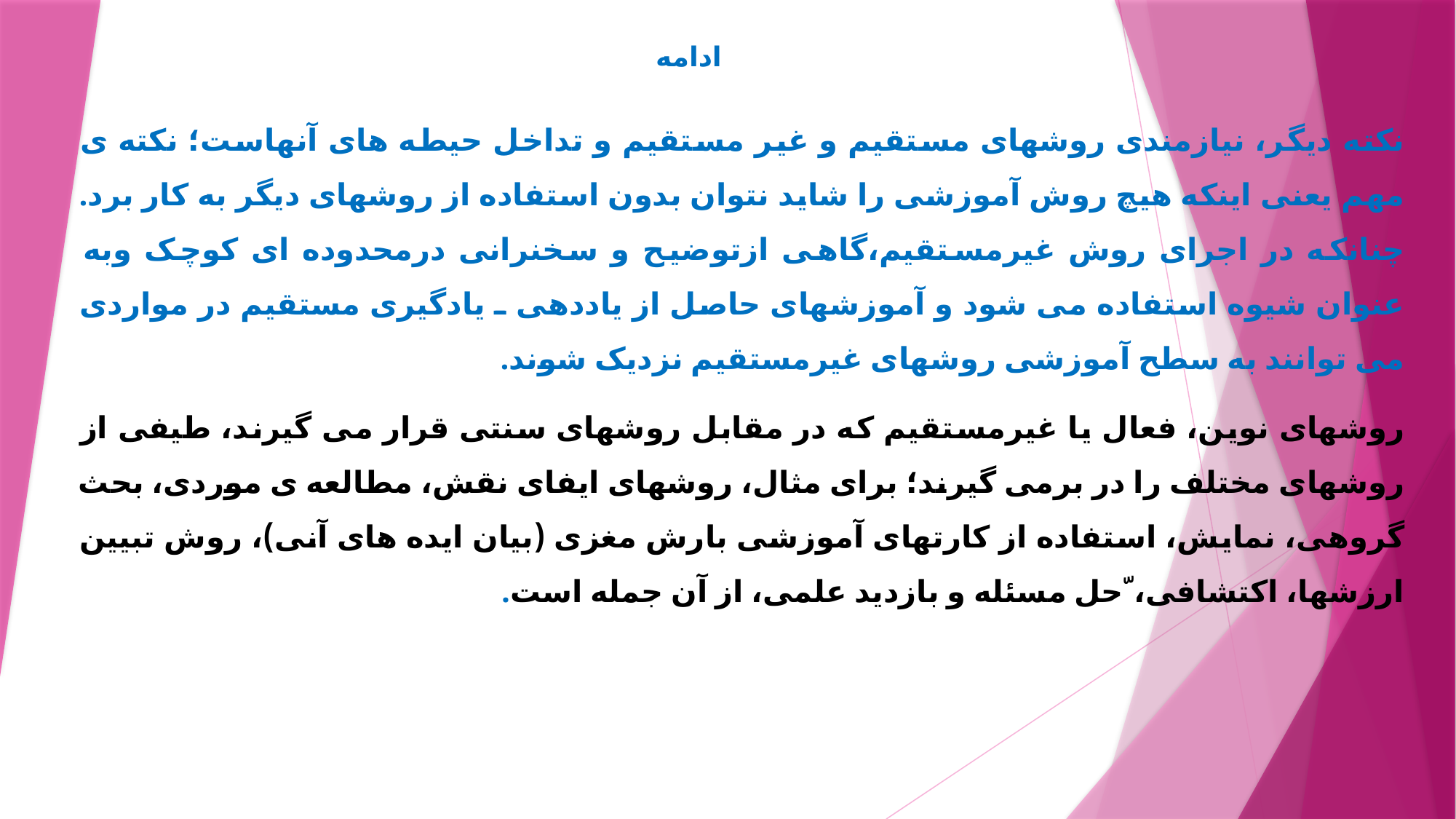

ادامه
نکته ديگر، نيازمندی روشهای مستقيم و غير مستقيم و تداخل حيطه های آنهاست؛ نکته ی مهم يعنی اينکه هيچ روش آموزشی را شايد نتوان بدون استفاده از روشهای ديگر به کار برد. چنانکه در اجرای روش غيرمستقيم،گاهی ازتوضيح و سخنرانی درمحدوده ای کوچک وبه عنوان شيوه استفاده می شود و آموزشهای حاصل از ياددهی ـ يادگيری مستقيم در مواردی می توانند به سطح آموزشی روشهای غيرمستقيم نزديک شوند.
روشهای نوين، فعال يا غيرمستقيم که در مقابل روشهای سنتی قرار می گيرند، طيفی از روشهای مختلف را در برمی گيرند؛ برای مثال، روشهای ايفای نقش، مطالعه ی موردی، بحث گروهی، نمايش، استفاده از کارتهای آموزشی بارش مغزی (بيان ايده های آنی)، روش تبيين ارزشها، اکتشافی، ّحل مسئله و بازديد علمی، از آن جمله است.
#